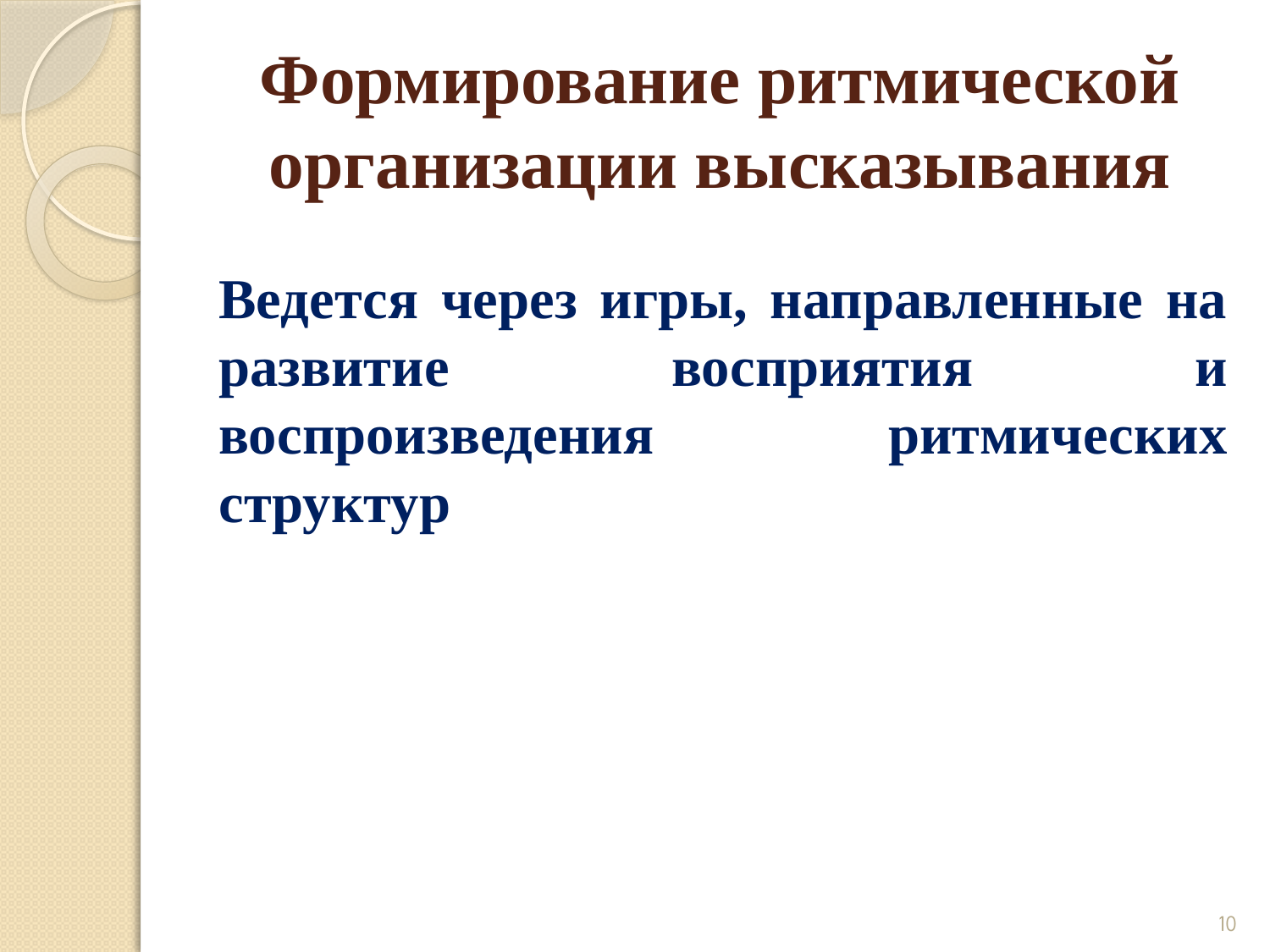

# Формирование ритмической организации высказывания
Ведется через игры, направленные на развитие восприятия и воспроизведения ритмических структур

10